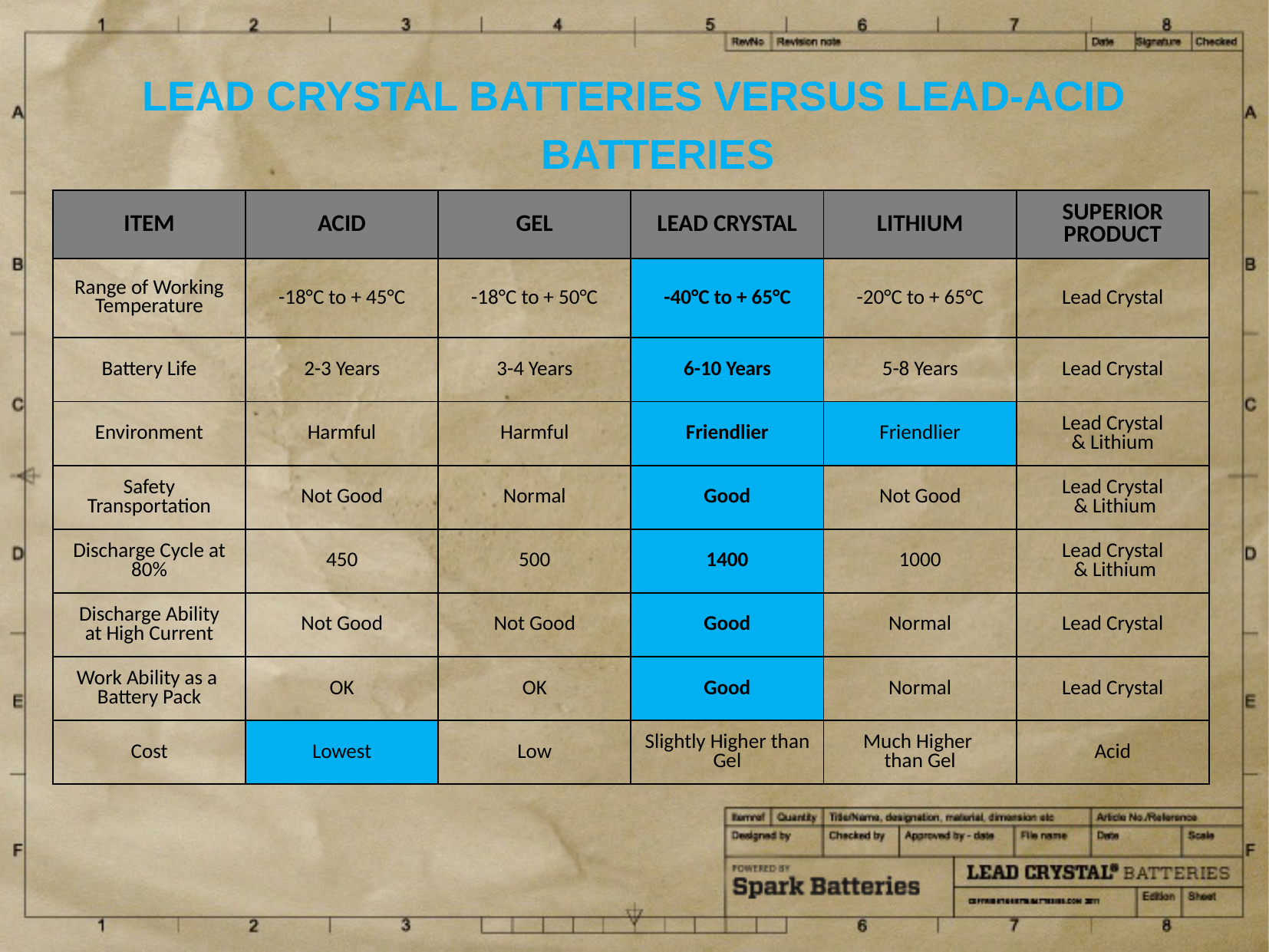

LEAD CRYSTAL BATTERIES VERSUS LEAD-ACID BATTERIES
| ITEM | ACID | GEL | LEAD CRYSTAL | LITHIUM | SUPERIOR PRODUCT |
| --- | --- | --- | --- | --- | --- |
| Range of Working Temperature | -18°C to + 45°C | -18°C to + 50°C | -40°C to + 65°C | -20°C to + 65°C | Lead Crystal |
| Battery Life | 2-3 Years | 3-4 Years | 6-10 Years | 5-8 Years | Lead Crystal |
| Environment | Harmful | Harmful | Friendlier | Friendlier | Lead Crystal & Lithium |
| Safety Transportation | Not Good | Normal | Good | Not Good | Lead Crystal & Lithium |
| Discharge Cycle at 80% | 450 | 500 | 1400 | 1000 | Lead Crystal & Lithium |
| Discharge Ability at High Current | Not Good | Not Good | Good | Normal | Lead Crystal |
| Work Ability as a Battery Pack | OK | OK | Good | Normal | Lead Crystal |
| Cost | Lowest | Low | Slightly Higher than Gel | Much Higher than Gel | Acid |